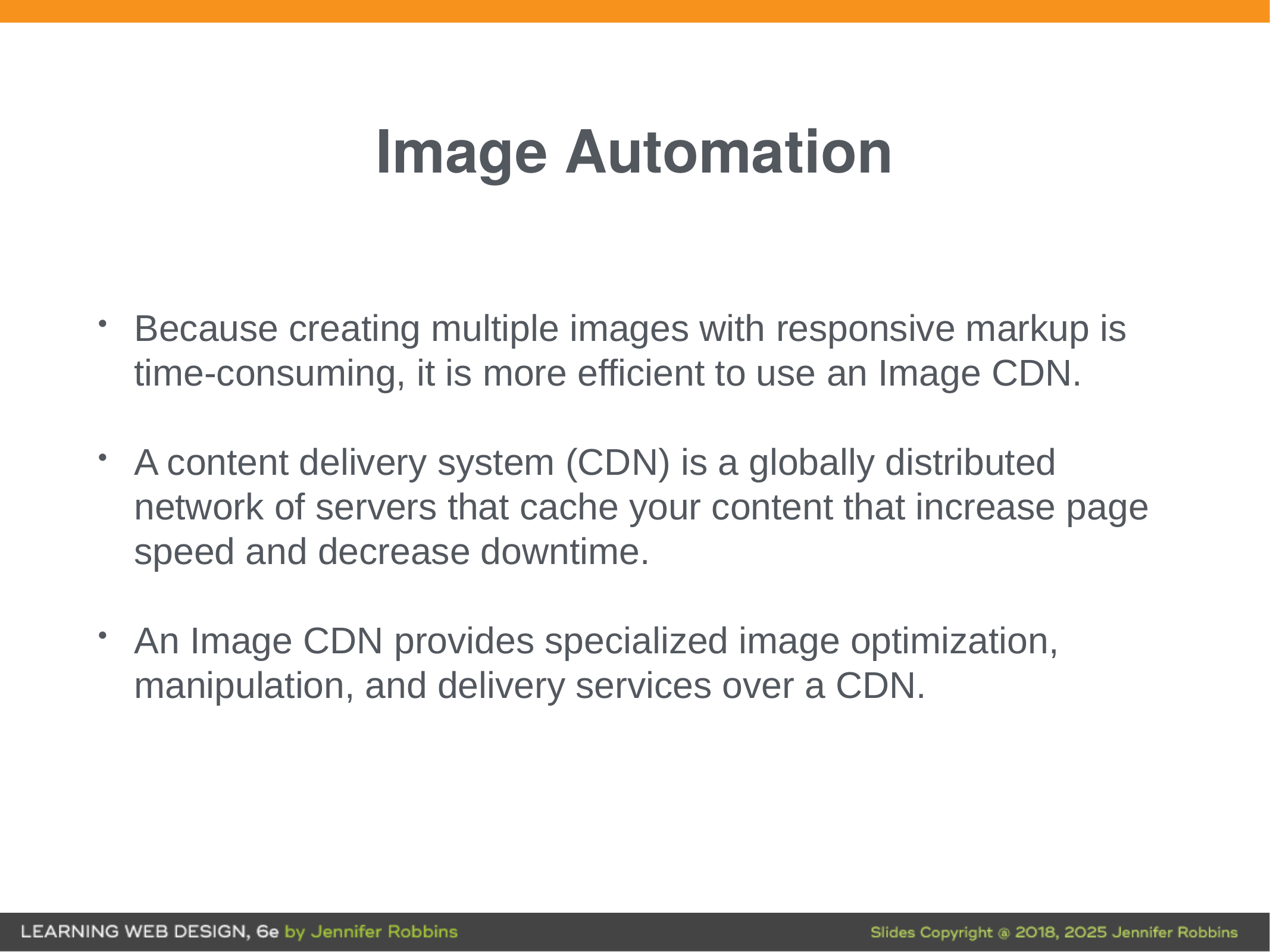

# Image Automation
Because creating multiple images with responsive markup is time-consuming, it is more efficient to use an Image CDN.
A content delivery system (CDN) is a globally distributed network of servers that cache your content that increase page speed and decrease downtime.
An Image CDN provides specialized image optimization, manipulation, and delivery services over a CDN.